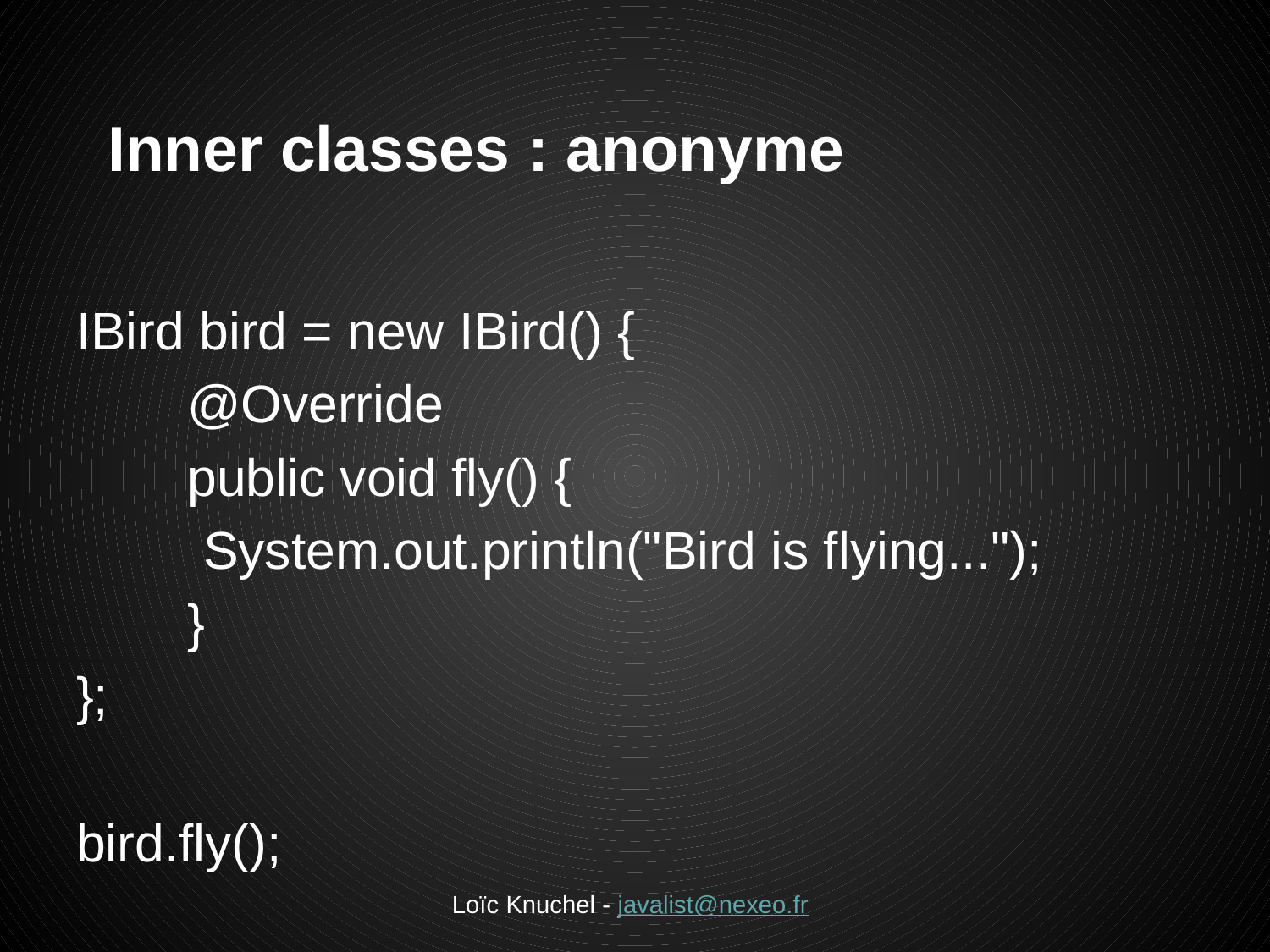

# Inner classes : anonyme

IBird bird = new IBird() {
@Override
public void fly() {
System.out.println("Bird is flying...");
}
};

bird.fly();
Loïc Knuchel - javalist@nexeo.fr